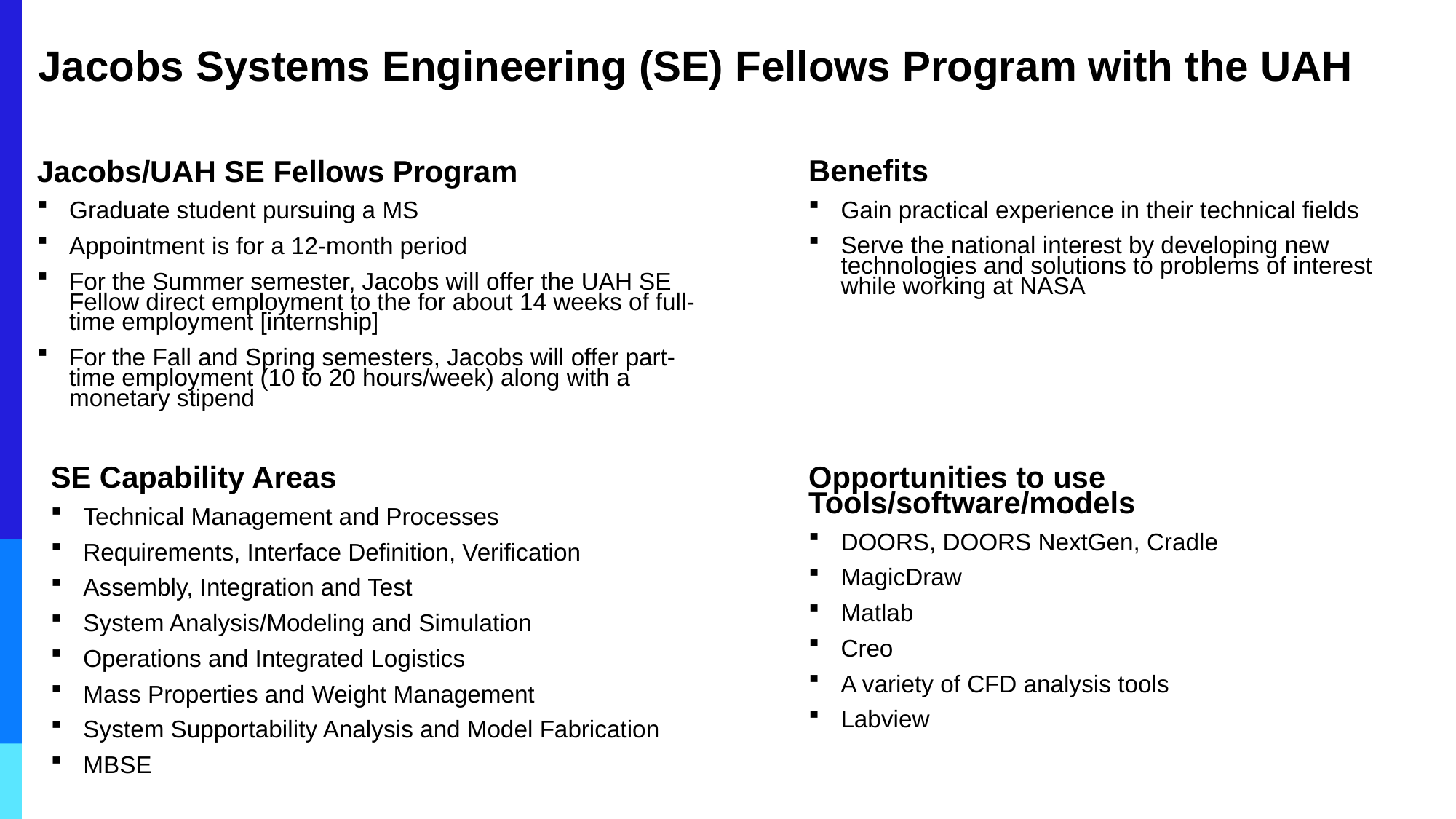

# Jacobs Systems Engineering (SE) Fellows Program with the UAH
Benefits
Gain practical experience in their technical fields
Serve the national interest by developing new technologies and solutions to problems of interest while working at NASA
Jacobs/UAH SE Fellows Program
Graduate student pursuing a MS
Appointment is for a 12-month period
For the Summer semester, Jacobs will offer the UAH SE Fellow direct employment to the for about 14 weeks of full-time employment [internship]
For the Fall and Spring semesters, Jacobs will offer part-time employment (10 to 20 hours/week) along with a monetary stipend
SE Capability Areas
Technical Management and Processes
Requirements, Interface Definition, Verification
Assembly, Integration and Test
System Analysis/Modeling and Simulation
Operations and Integrated Logistics
Mass Properties and Weight Management
System Supportability Analysis and Model Fabrication
MBSE

Opportunities to use Tools/software/models
DOORS, DOORS NextGen, Cradle
MagicDraw
Matlab
Creo
A variety of CFD analysis tools
Labview